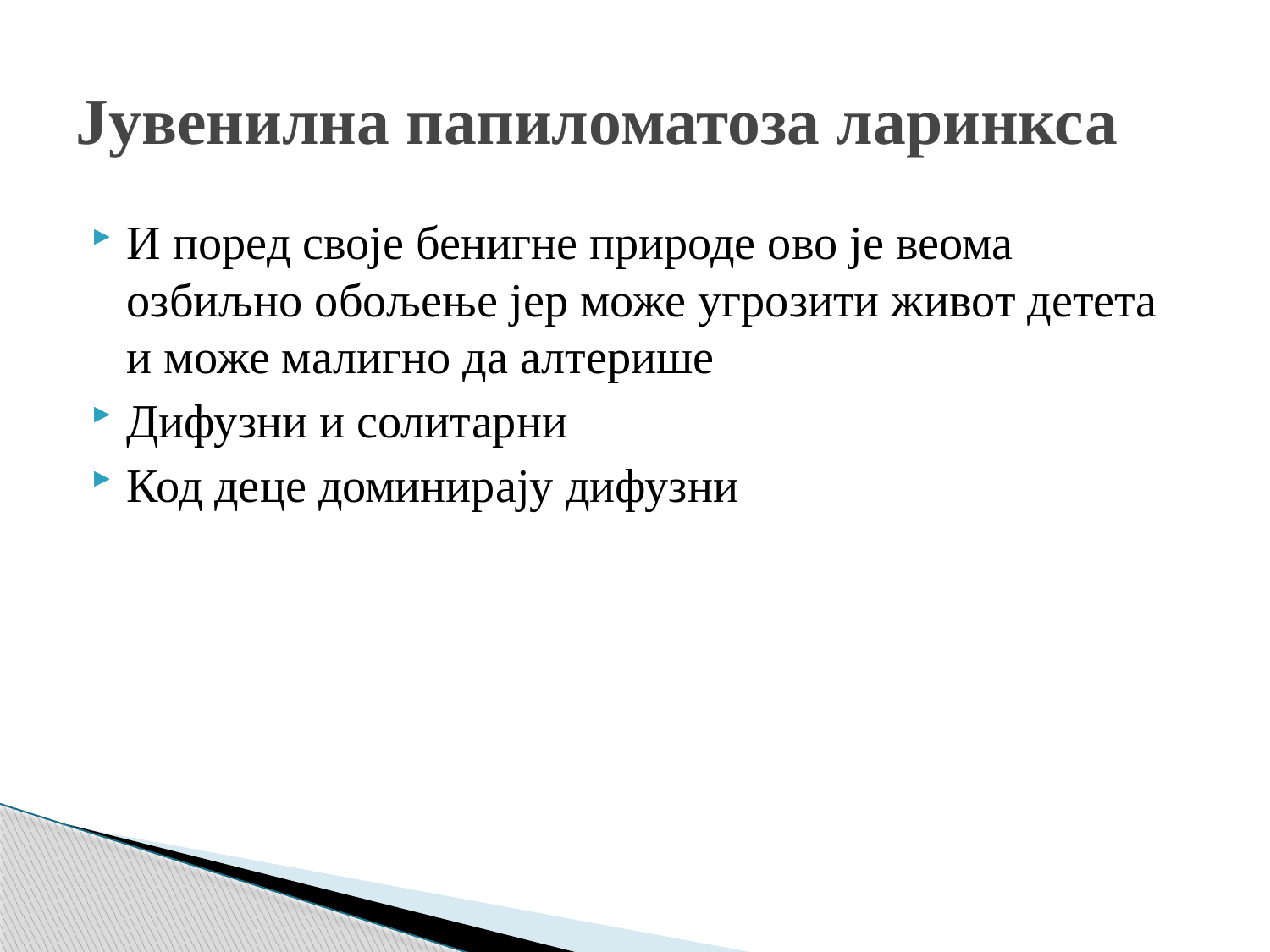

# Јувенилна папиломатоза ларинкса
И поред своје бенигне природе ово је веома озбиљно обољење јер може угрозити живот детета и може малигно да алтерише
Дифузни и солитарни
Код деце доминирају дифузни